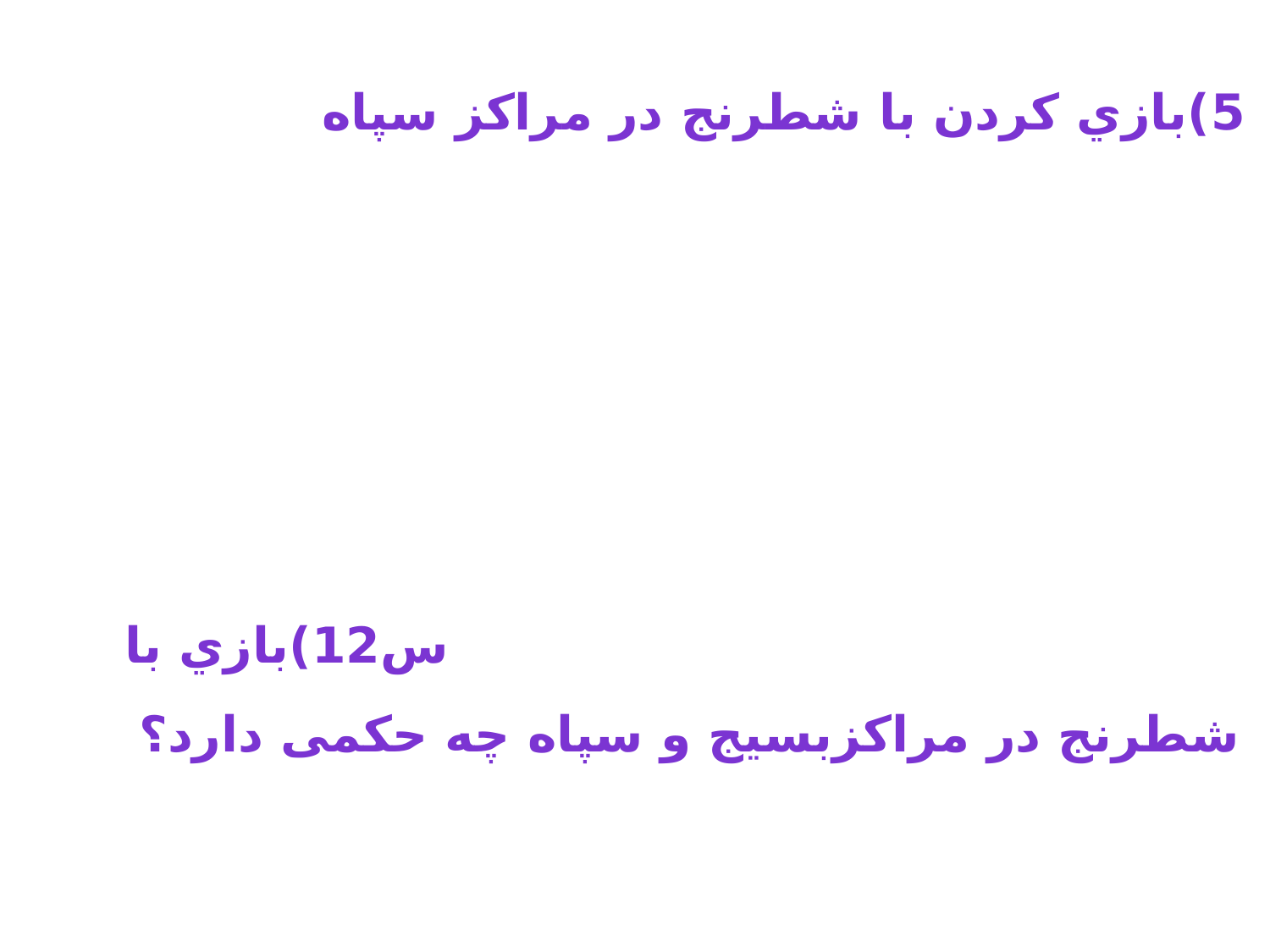

5)بازي كردن با شطرنج در مراکز سپاه                                                                                                                                                                                                                                                                                                                                                                                                                                   س12)بازي با شطرنج در مراکزبسیج و سپاه چه حکمی دارد؟                                                                                                                                                                                                                                                                                                                                                                                                                                                                                                                                                                                                                                                                                                                                                                                                                                                   ج)طبق فتواي مقام معظم رهبري (مدظله العالي)، اگر بر حسب تشخيص شخص مكلف،شطرنج از آلات قمار محسوب نباشد اشكال ندارد، ولي با توجه به شبهه‎اي كه در مصداق وجود دارد و با توجه به مصالح سپاه،  مناسب نیست در پادگان‎ها و ساير مراكز اداري سپاه انجام گيرد.